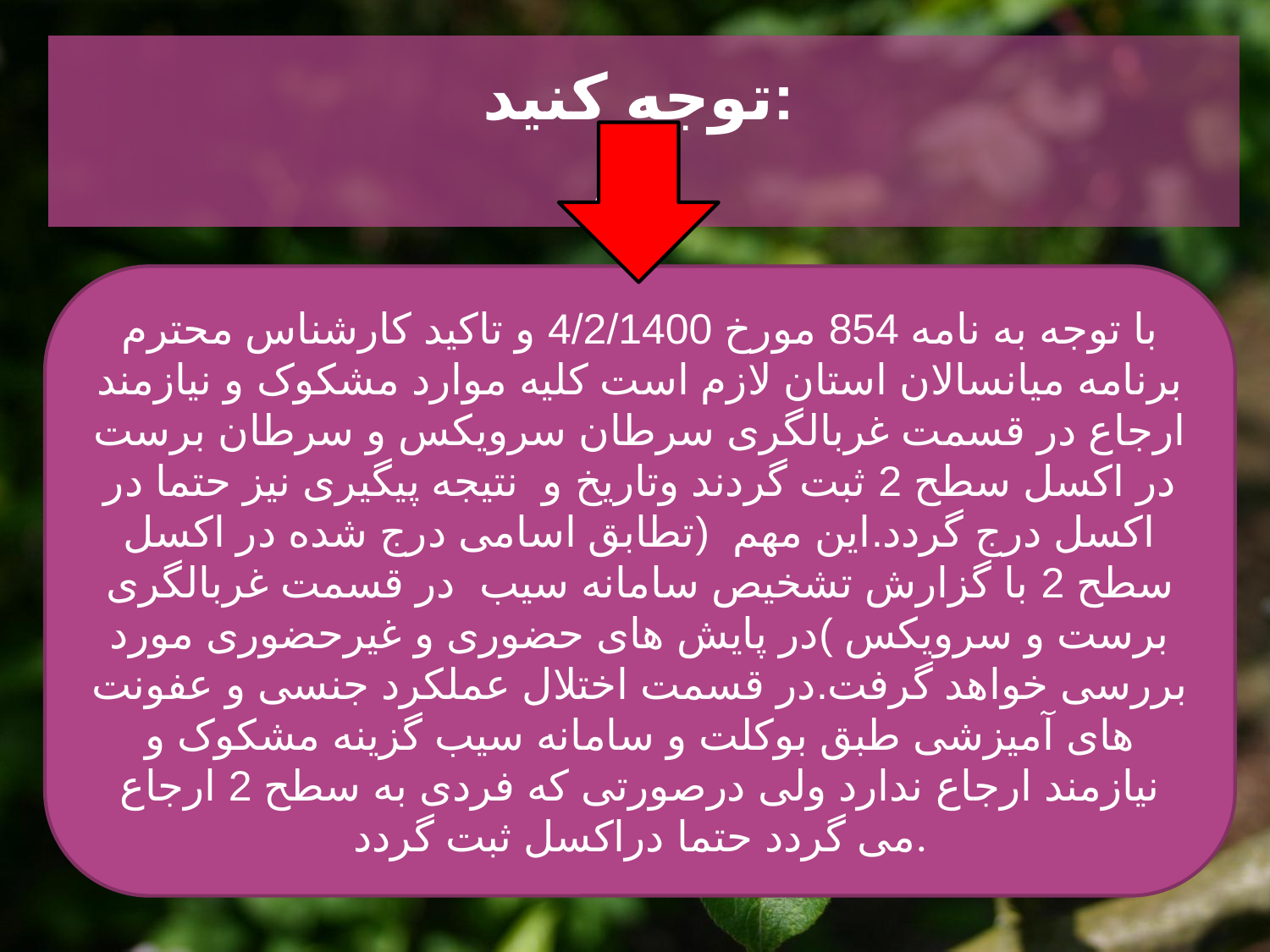

# توجه کنید:

مهم
با توجه به نامه 854 مورخ 4/2/1400 و تاکید کارشناس محترم برنامه میانسالان استان لازم است کلیه موارد مشکوک و نیازمند ارجاع در قسمت غربالگری سرطان سرویکس و سرطان برست در اکسل سطح 2 ثبت گردند وتاریخ و  نتیجه پیگیری نیز حتما در اکسل درج گردد.این مهم  (تطابق اسامی درج شده در اکسل سطح 2 با گزارش تشخیص سامانه سیب  در قسمت غربالگری برست و سرویکس )در پایش های حضوری و غیرحضوری مورد بررسی خواهد گرفت.در قسمت اختلال عملکرد جنسی و عفونت های آمیزشی طبق بوکلت و سامانه سیب گزینه مشکوک و نیازمند ارجاع ندارد ولی درصورتی که فردی به سطح 2 ارجاع می گردد حتما دراکسل ثبت گردد.